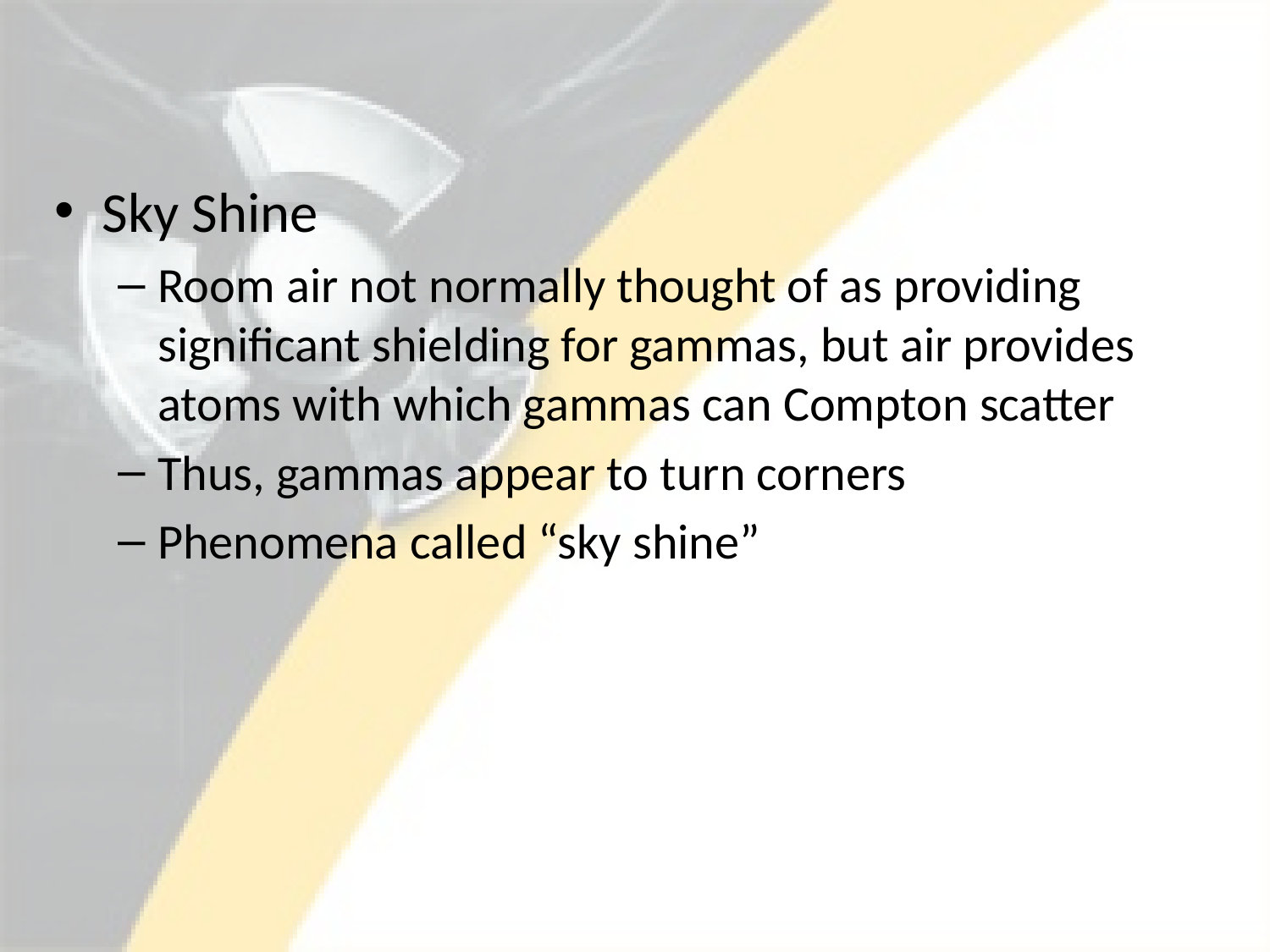

#
Sky Shine
Room air not normally thought of as providing significant shielding for gammas, but air provides atoms with which gammas can Compton scatter
Thus, gammas appear to turn corners
Phenomena called “sky shine”